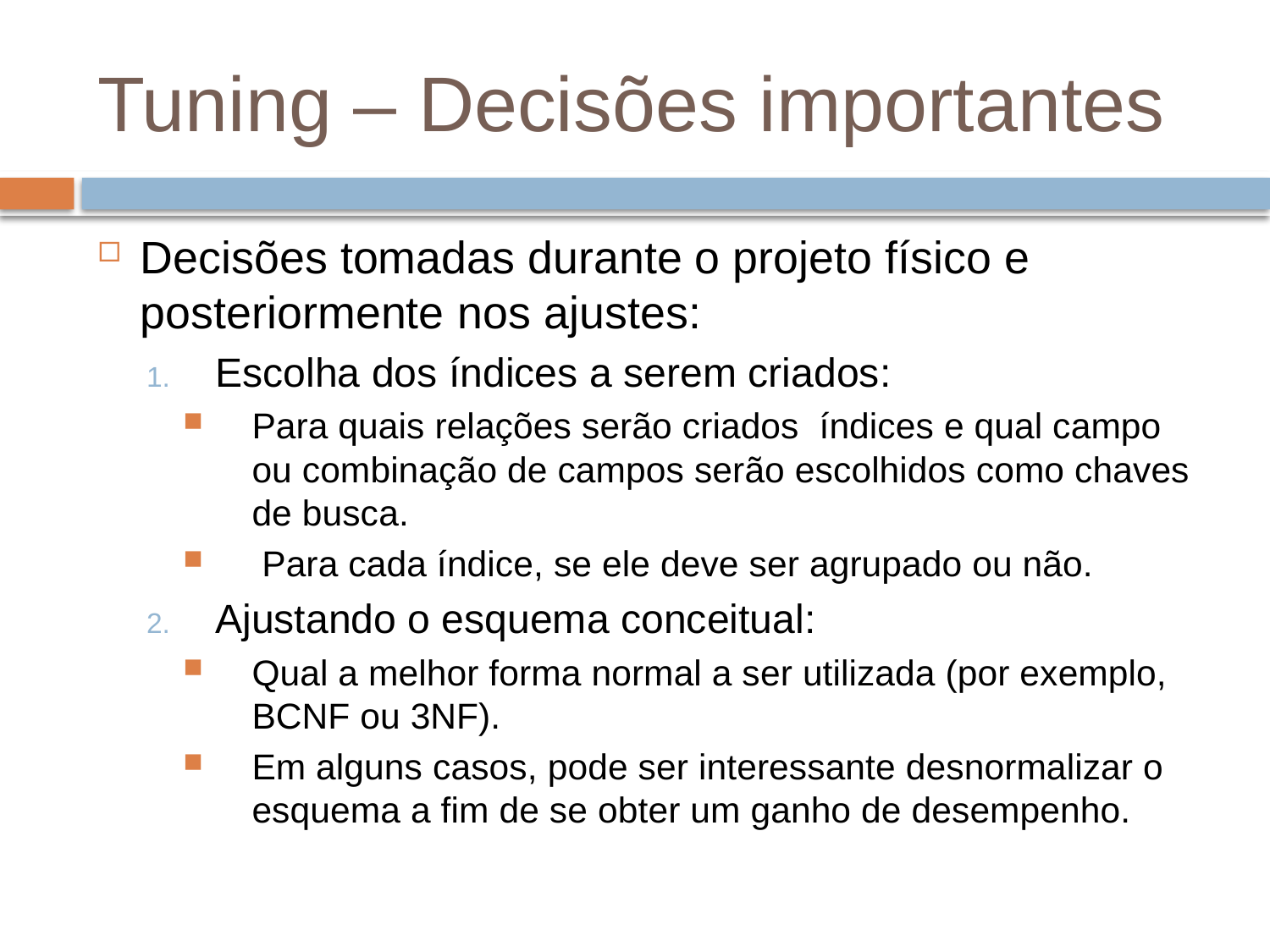

# Tuning – Decisões importantes
Decisões tomadas durante o projeto físico e posteriormente nos ajustes:
Escolha dos índices a serem criados:
Para quais relações serão criados  índices e qual campo ou combinação de campos serão escolhidos como chaves de busca.
 Para cada índice, se ele deve ser agrupado ou não.
Ajustando o esquema conceitual:
Qual a melhor forma normal a ser utilizada (por exemplo, BCNF ou 3NF).
Em alguns casos, pode ser interessante desnormalizar o esquema a fim de se obter um ganho de desempenho.